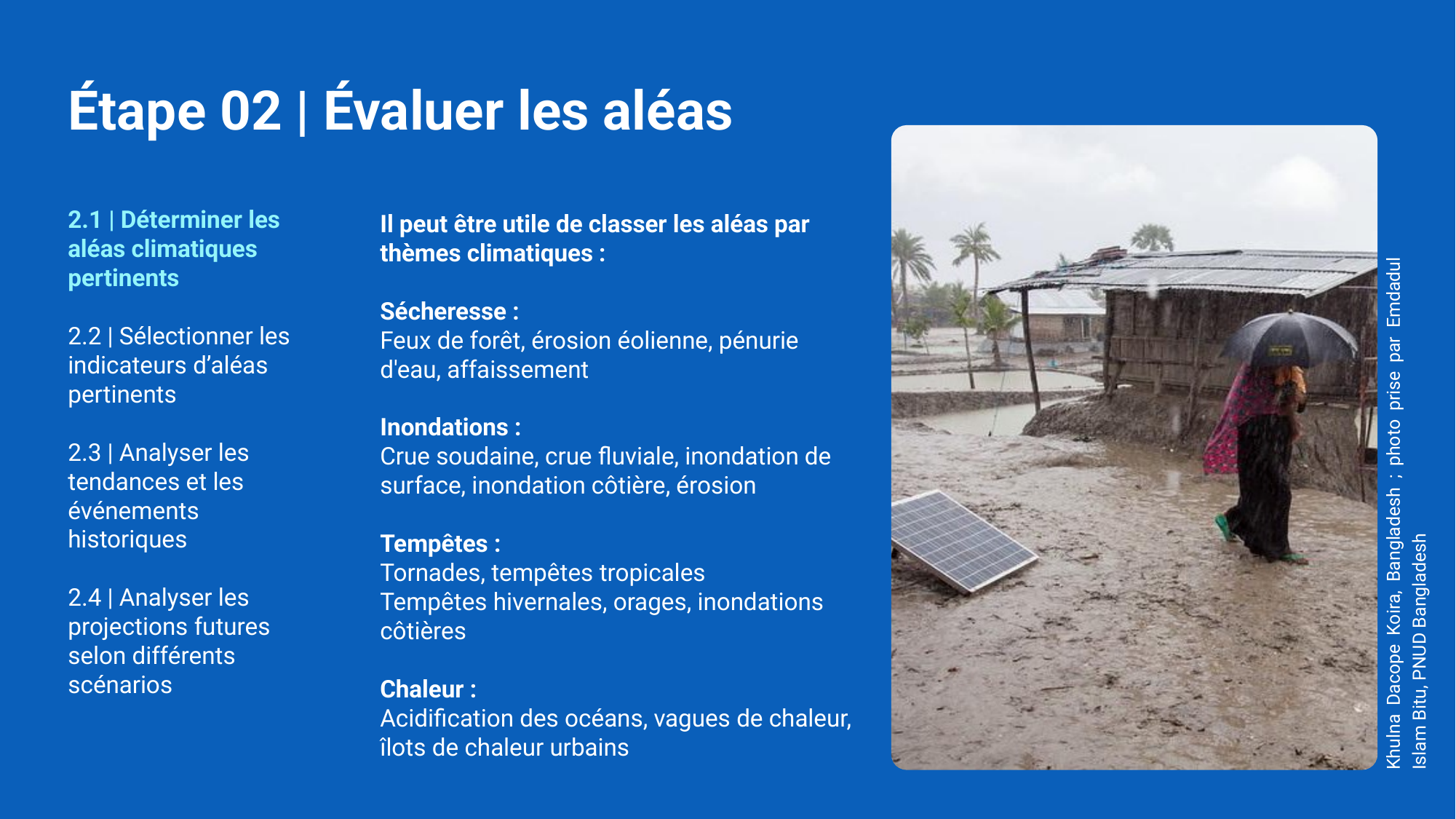

Étape 02 | Évaluer les aléas

2.1 | Déterminer les aléas climatiques pertinents

2.2 | Sélectionner les indicateurs d’aléas pertinents

2.3 | Analyser les tendances et les événements historiques

2.4 | Analyser les projections futures selon différents scénarios

Il peut être utile de classer les aléas par thèmes climatiques :

Sécheresse :
Feux de forêt, érosion éolienne, pénurie d'eau, affaissement

Inondations :
Crue soudaine, crue fluviale, inondation de surface, inondation côtière, érosion

Tempêtes :
Tornades, tempêtes tropicales
Tempêtes hivernales, orages, inondations côtières

Chaleur :
Acidification des océans, vagues de chaleur, îlots de chaleur urbains
Khulna Dacope Koira, Bangladesh ; photo prise par Emdadul Islam Bitu, PNUD Bangladesh
31